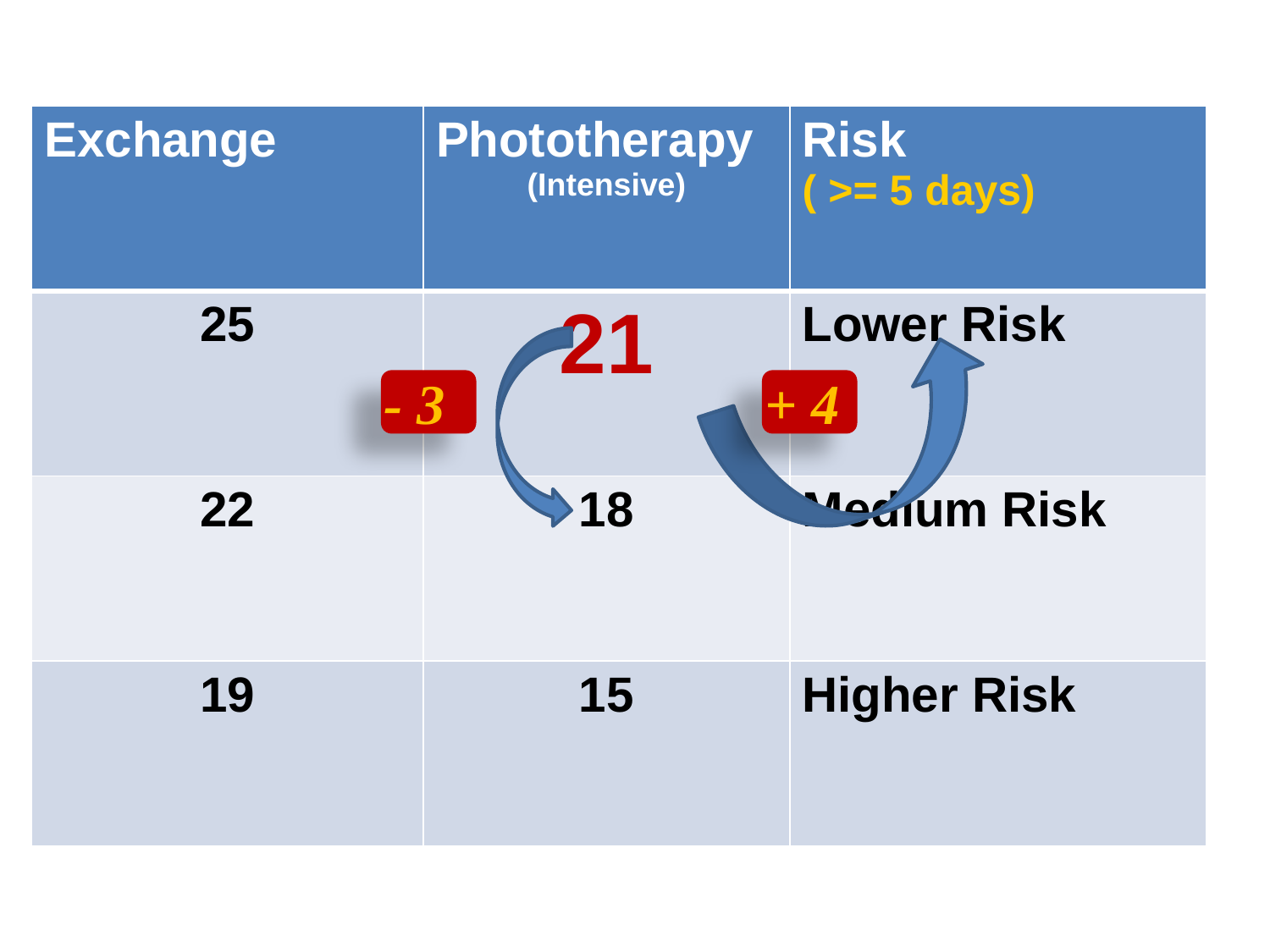

#
| Exchange | Phototherapy (Intensive) | Risk ( >= 5 days) |
| --- | --- | --- |
| 25 | 21 | Lower Risk |
| 22 | 18 | Medium Risk |
| 19 | 15 | Higher Risk |

- 3
+ 4